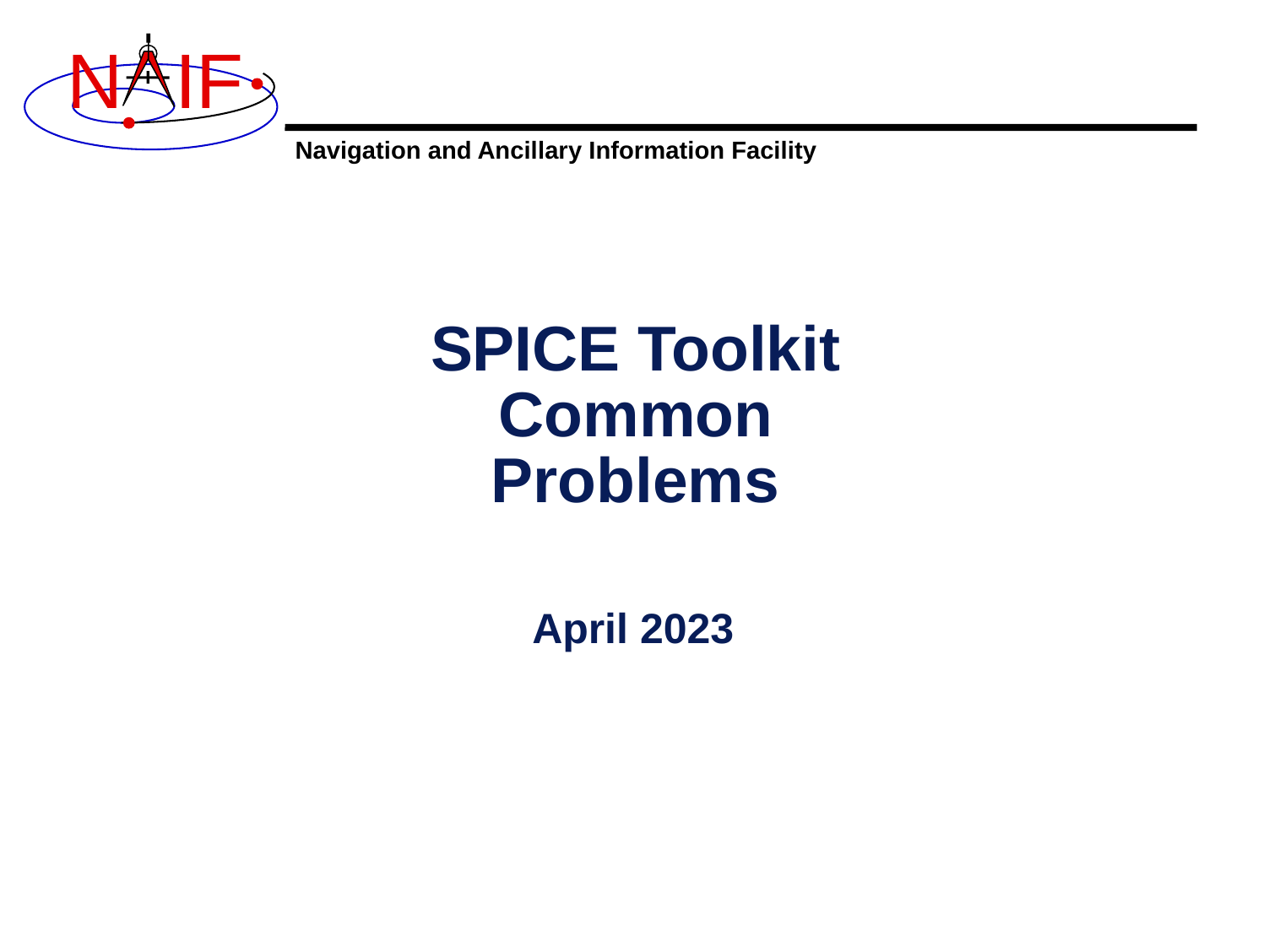

# SPICE Toolkit Common Problems

April 2023